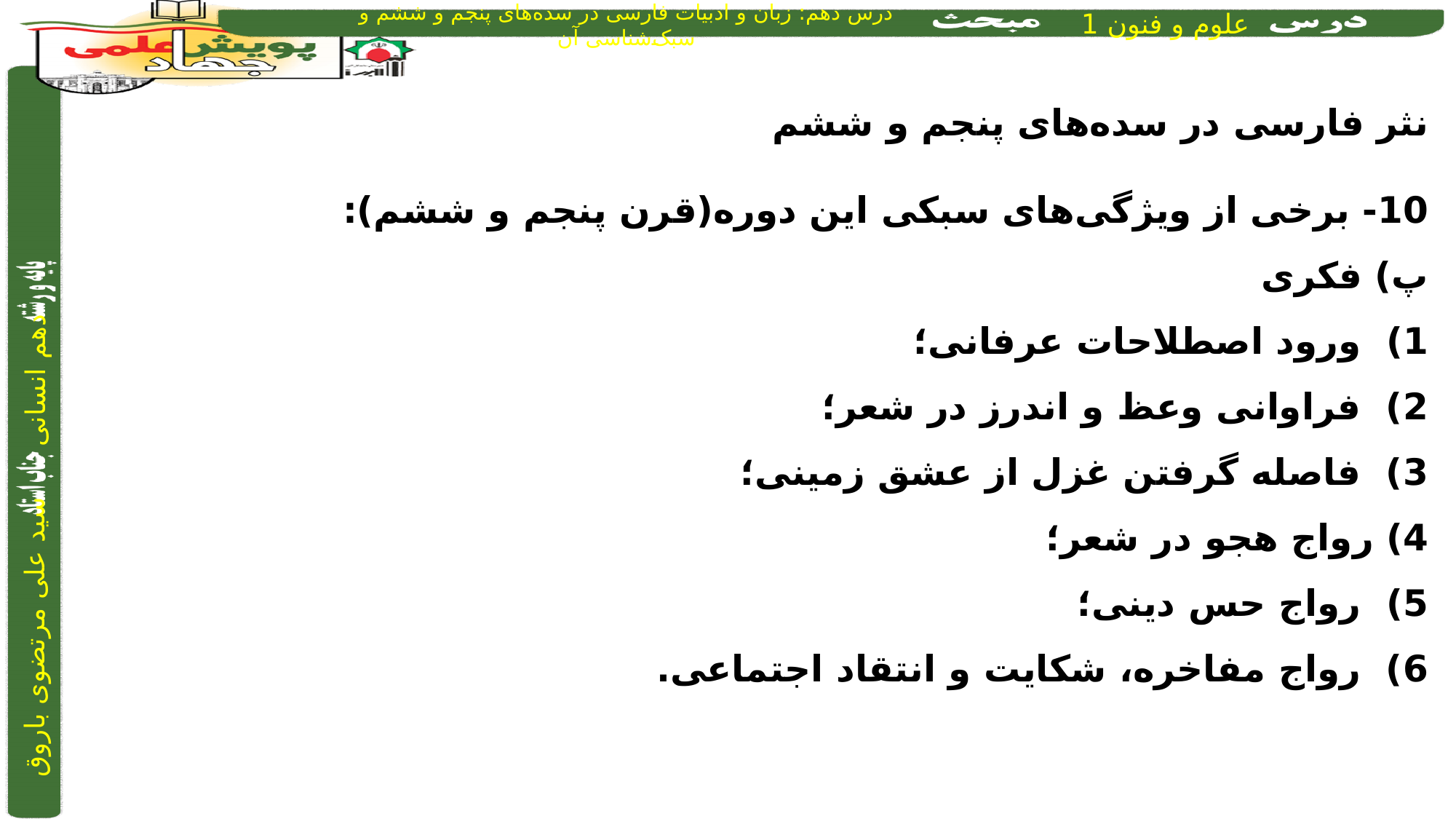

نثر فارسی در سده‌های پنجم و ششم
10- برخی از ویژگی‌های سبکی این دوره(قرن پنجم و ششم):
پ) فکری
1)  ورود اصطلاحات عرفانی؛
2)  فراوانی وعظ و اندرز در شعر؛
3)  فاصله گرفتن غزل از عشق زمینی؛
4) رواج هجو در شعر؛
5)  رواج حس دینی؛
6)  رواج مفاخره، شکایت و انتقاد اجتماعی.